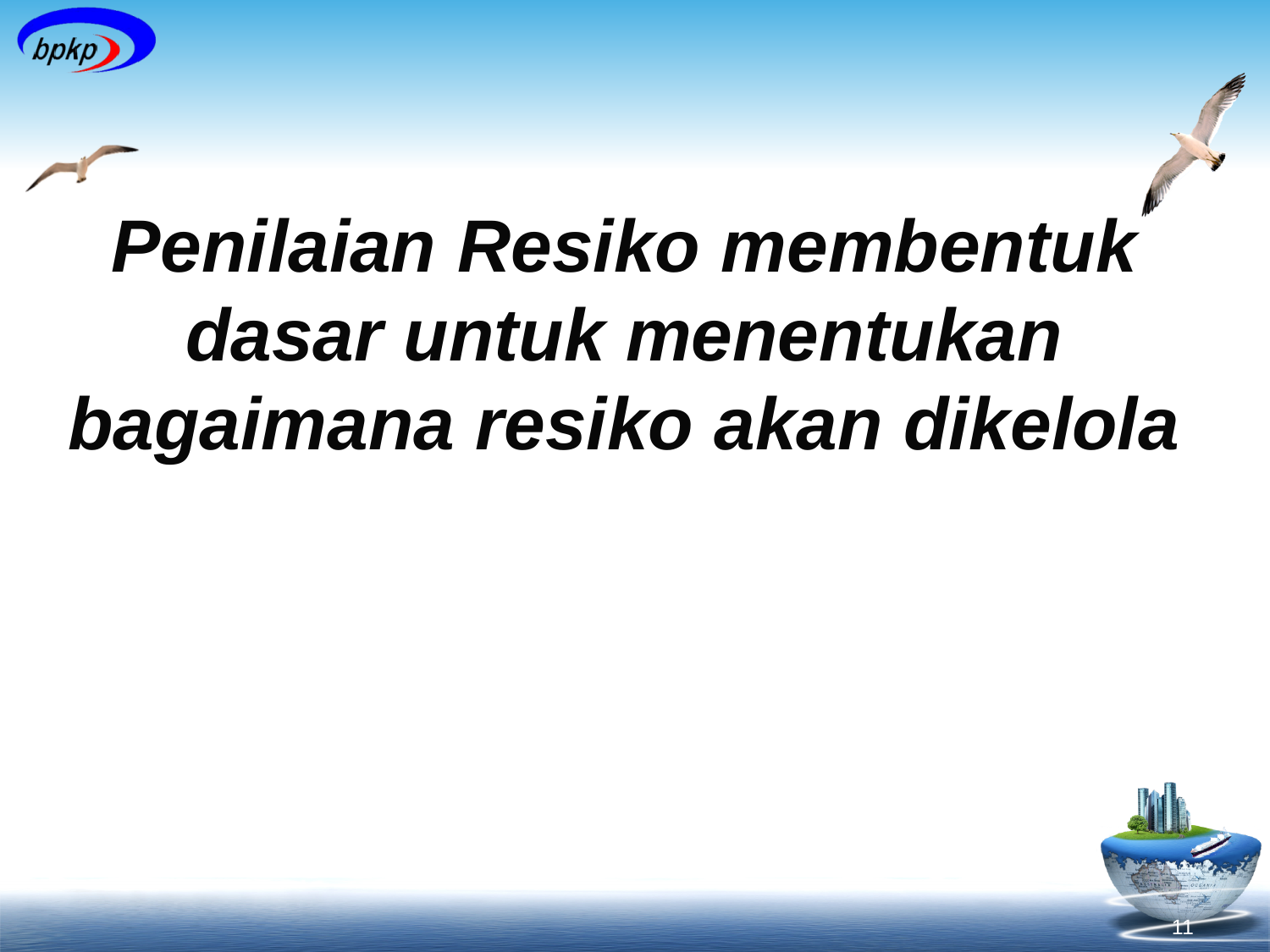

# Penilaian Resiko membentuk dasar untuk menentukan bagaimana resiko akan dikelola

11